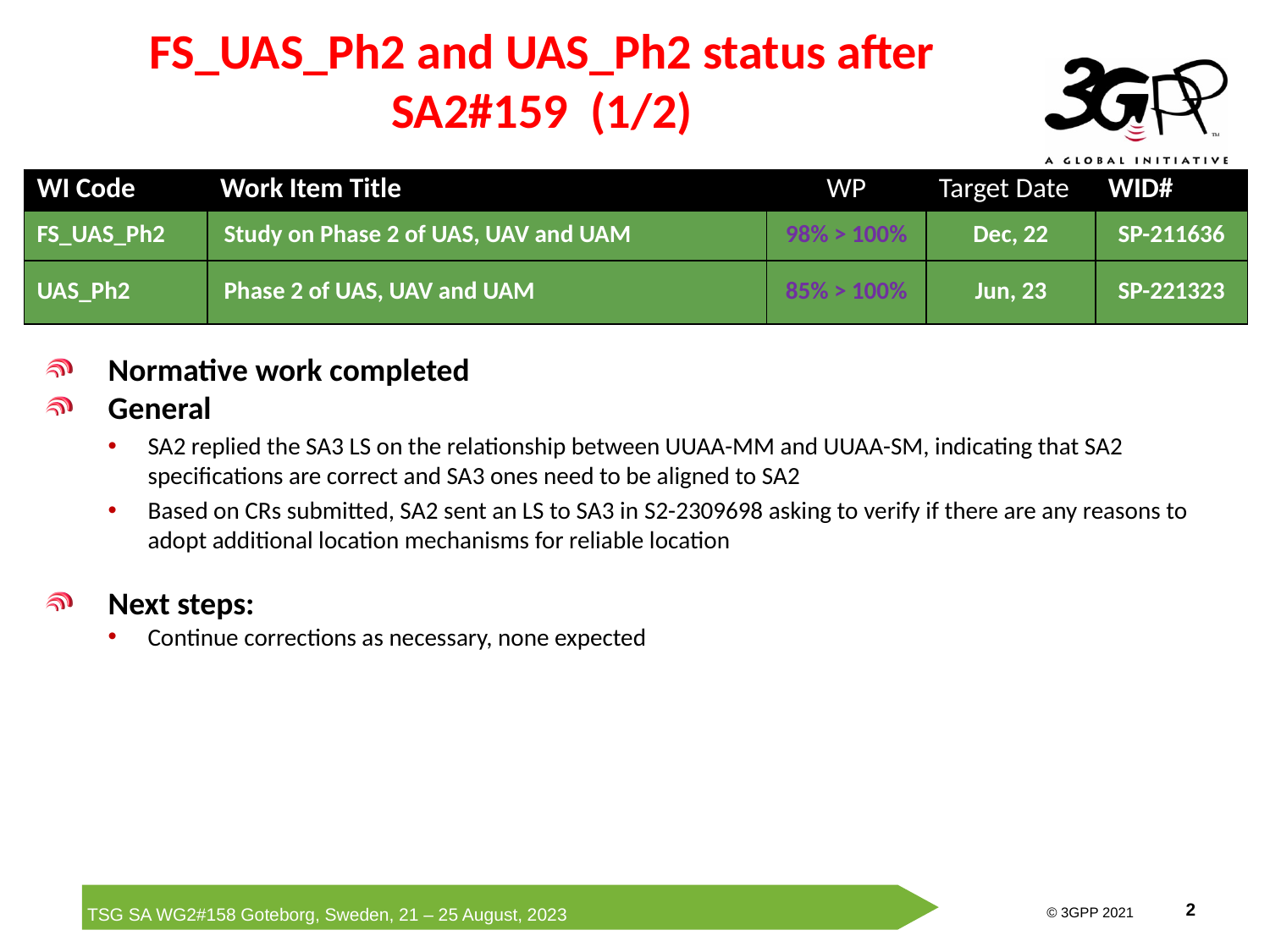

# FS_UAS_Ph2 and UAS_Ph2 status after SA2#159  (1/2)
| WI Code | Work Item Title | WP | Target Date | WID# |
| --- | --- | --- | --- | --- |
| FS\_UAS\_Ph2 | Study on Phase 2 of UAS, UAV and UAM | 98% > 100% | Dec, 22 | SP-211636 |
| UAS\_Ph2 | Phase 2 of UAS, UAV and UAM | 85% > 100% | Jun, 23 | SP-221323 |
Normative work completed
General
SA2 replied the SA3 LS on the relationship between UUAA-MM and UUAA-SM, indicating that SA2 specifications are correct and SA3 ones need to be aligned to SA2
Based on CRs submitted, SA2 sent an LS to SA3 in S2-2309698 asking to verify if there are any reasons to adopt additional location mechanisms for reliable location

Next steps:
Continue corrections as necessary, none expected